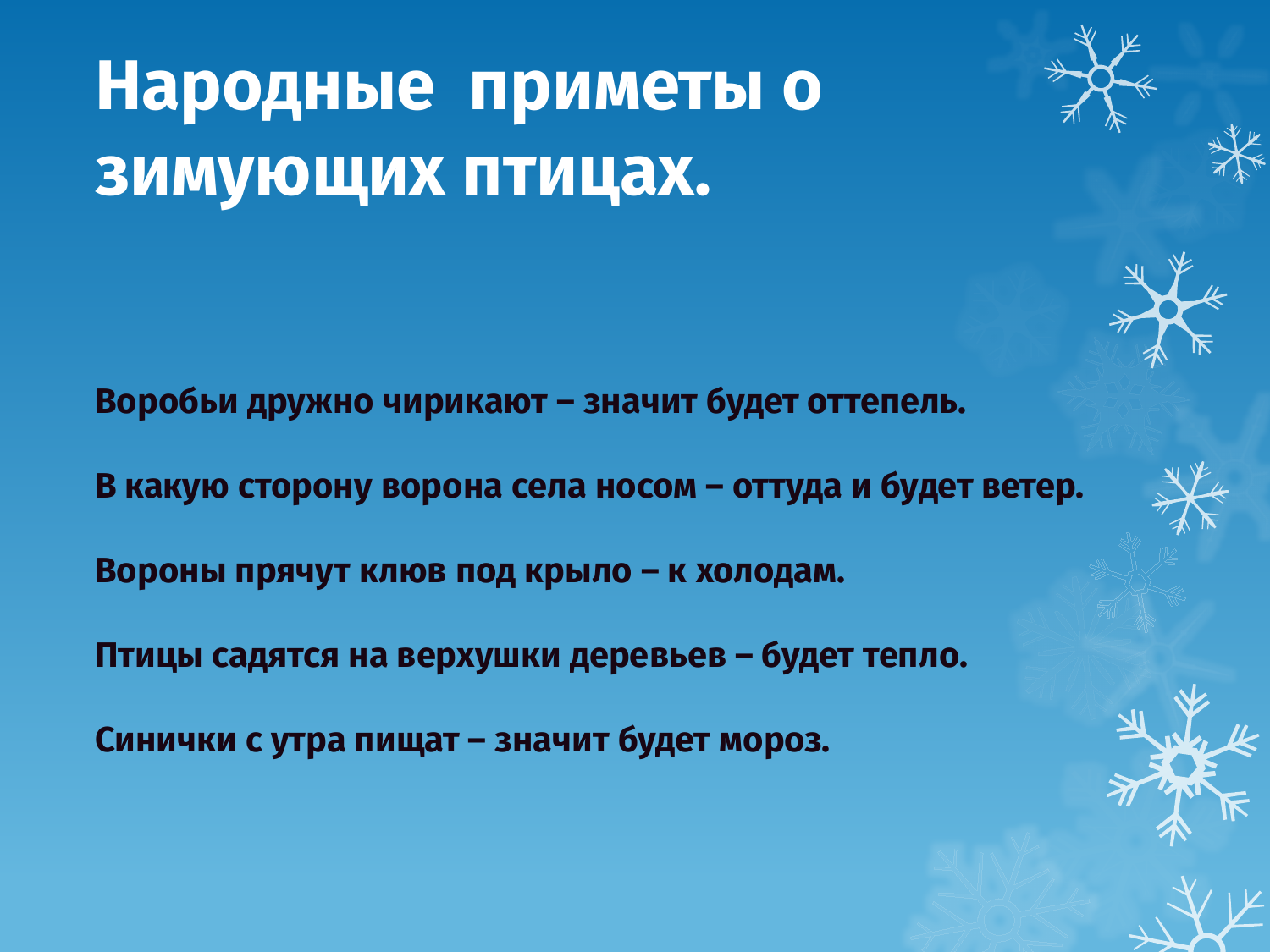

Народные  приметы о зимующих птицах.

Воробьи дружно чирикают – значит будет оттепель.

В какую сторону ворона села носом – оттуда и будет ветер.

Вороны прячут клюв под крыло – к холодам.

Птицы садятся на верхушки деревьев – будет тепло.

Синички с утра пищат – значит будет мороз.